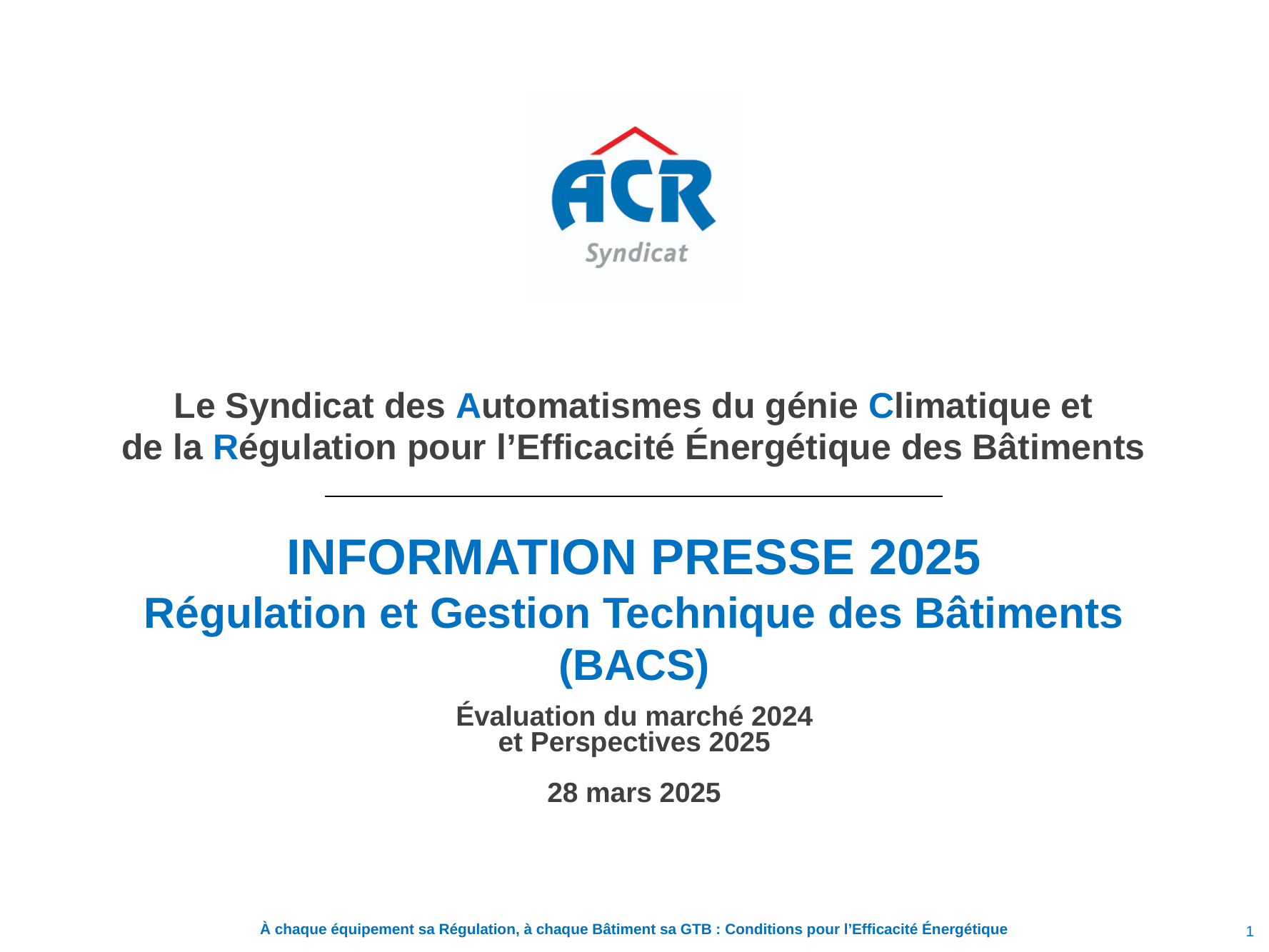

# INFORMATION PRESSE 2025 Régulation et Gestion Technique des Bâtiments (BACS)
Évaluation du marché 2024
et Perspectives 2025

28 mars 2025